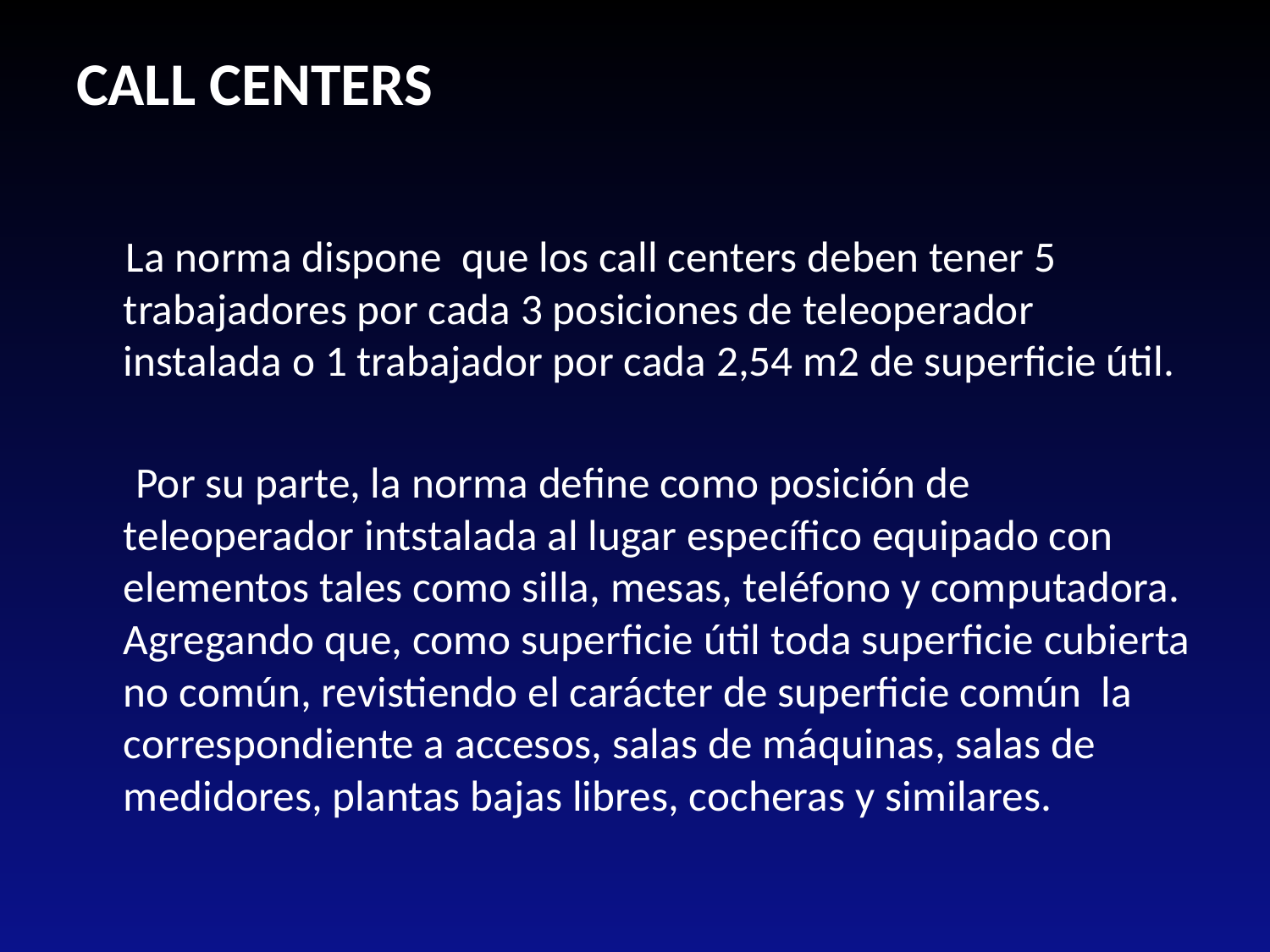

# CALL CENTERS
     La norma dispone  que los call centers deben tener 5 trabajadores por cada 3 posiciones de teleoperador instalada o 1 trabajador por cada 2,54 m2 de superficie útil.

      Por su parte, la norma define como posición de teleoperador intstalada al lugar específico equipado con elementos tales como silla, mesas, teléfono y computadora. Agregando que, como superficie útil toda superficie cubierta no común, revistiendo el carácter de superficie común  la correspondiente a accesos, salas de máquinas, salas de medidores, plantas bajas libres, cocheras y similares.